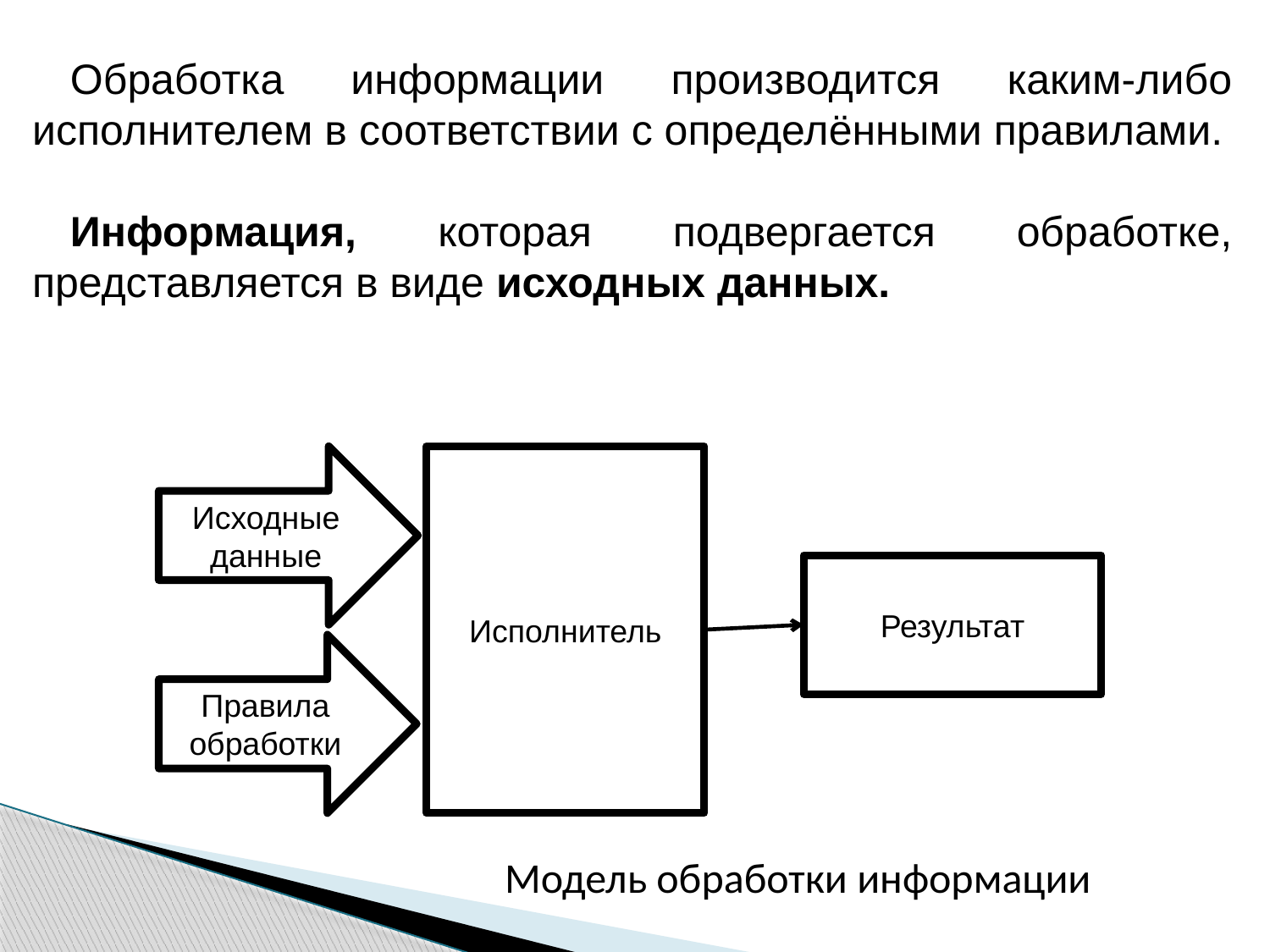

Обработка информации производится каким-либо исполнителем в соответствии с определёнными правилами.

Информация, которая подвергается обработке, представляется в виде исходных данных.

Исходные данные
Исполнитель
Результат
Правила обработки
 Модель обработки информации